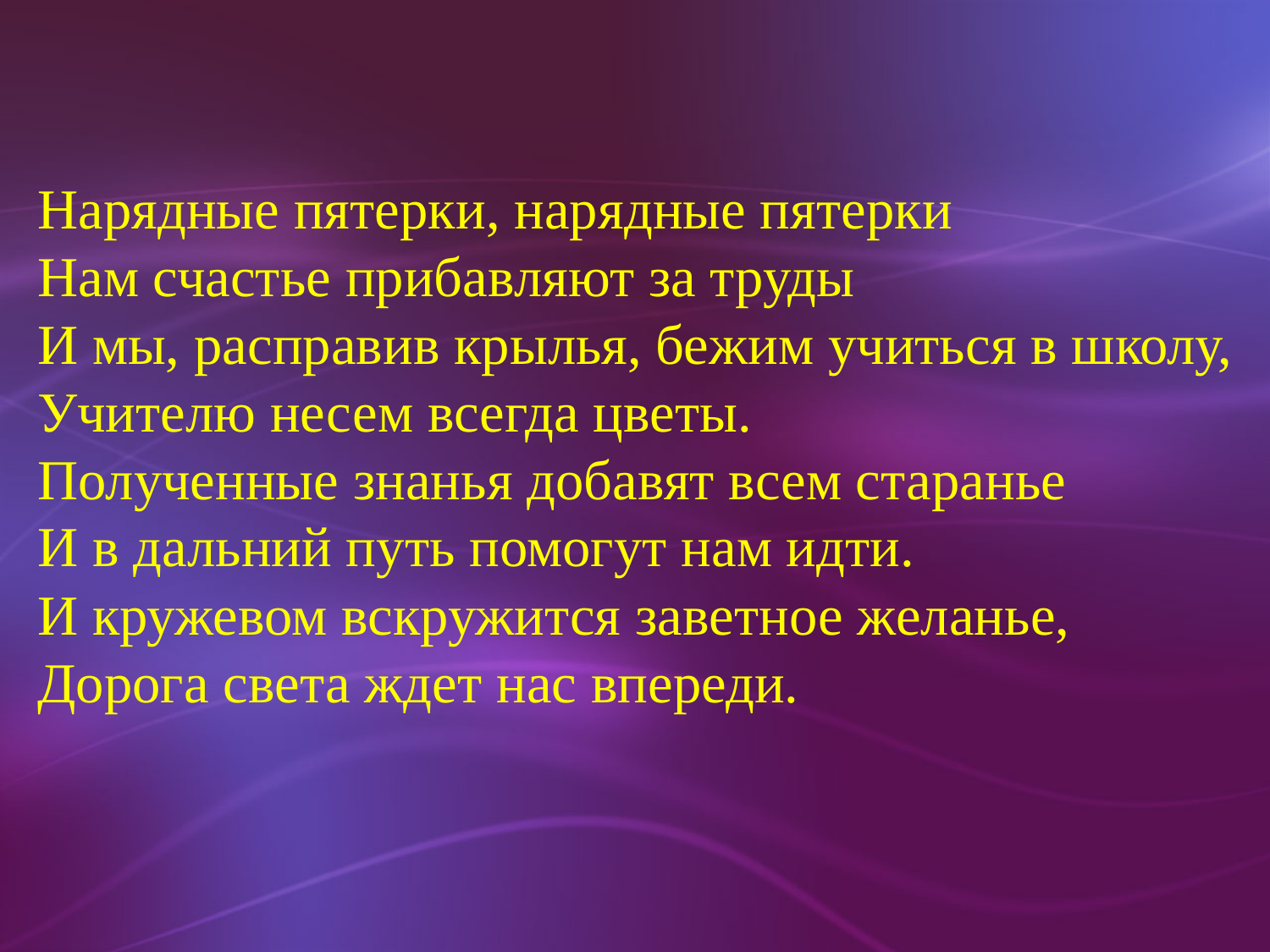

Нарядные пятерки, нарядные пятерки
Нам счастье прибавляют за труды
И мы, расправив крылья, бежим учиться в школу,
Учителю несем всегда цветы.
Полученные знанья добавят всем старанье
И в дальний путь помогут нам идти.
И кружевом вскружится заветное желанье,
Дорога света ждет нас впереди.